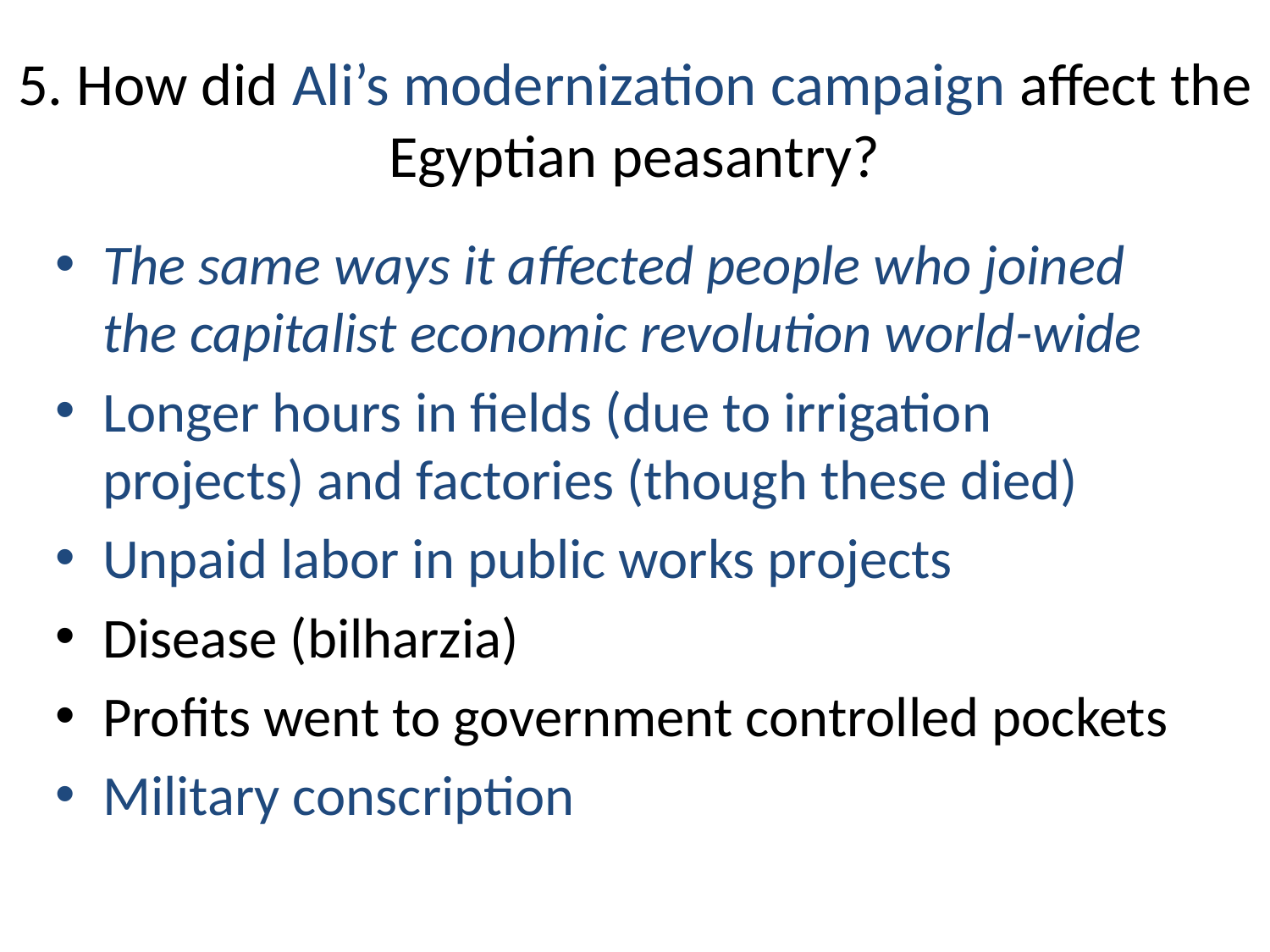

# 5. How did Ali’s modernization campaign affect the Egyptian peasantry?
The same ways it affected people who joined the capitalist economic revolution world-wide
Longer hours in fields (due to irrigation projects) and factories (though these died)
Unpaid labor in public works projects
Disease (bilharzia)
Profits went to government controlled pockets
Military conscription